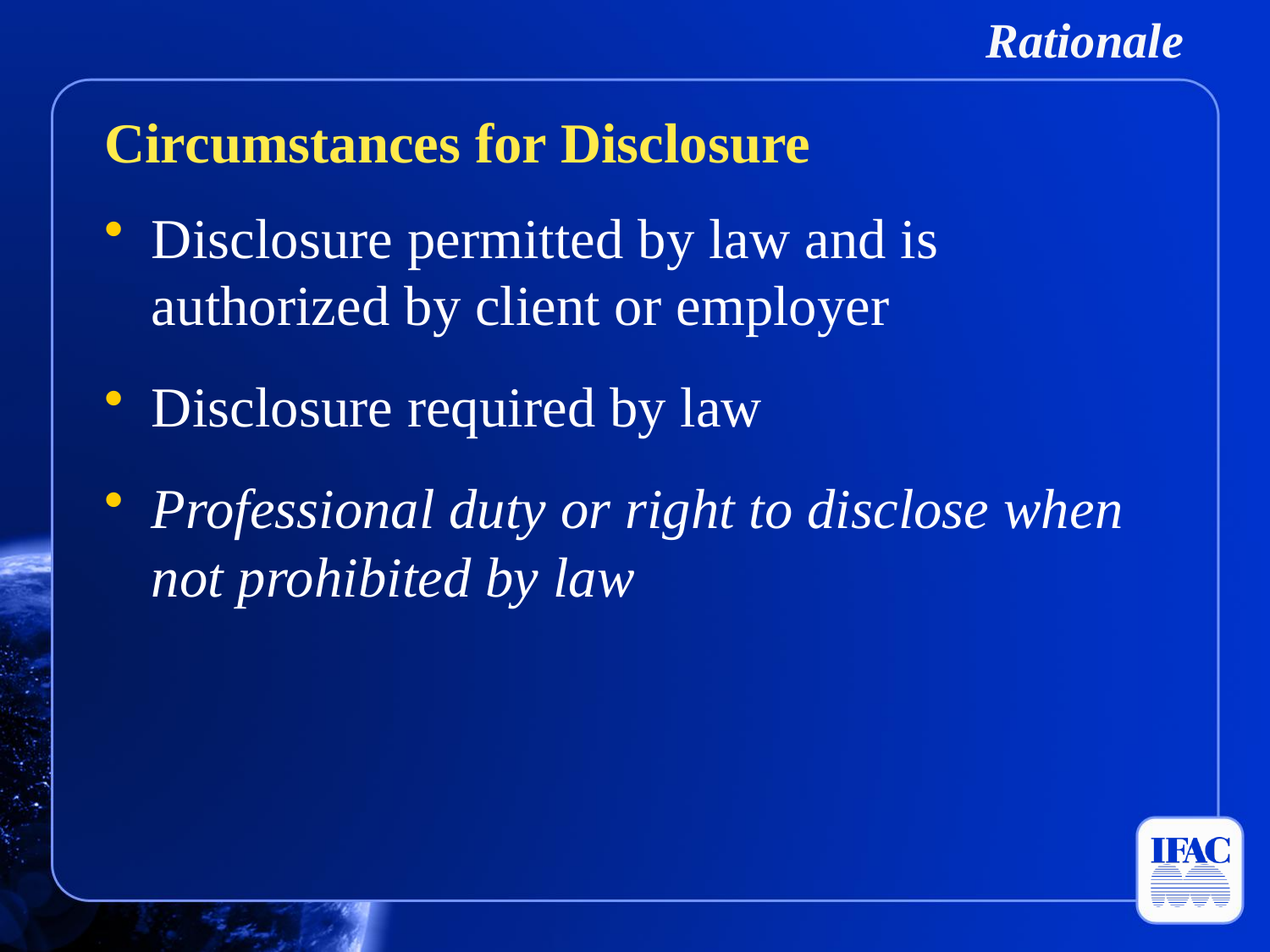

Rationale
Circumstances for Disclosure
Disclosure permitted by law and is authorized by client or employer
Disclosure required by law
Professional duty or right to disclose when not prohibited by law